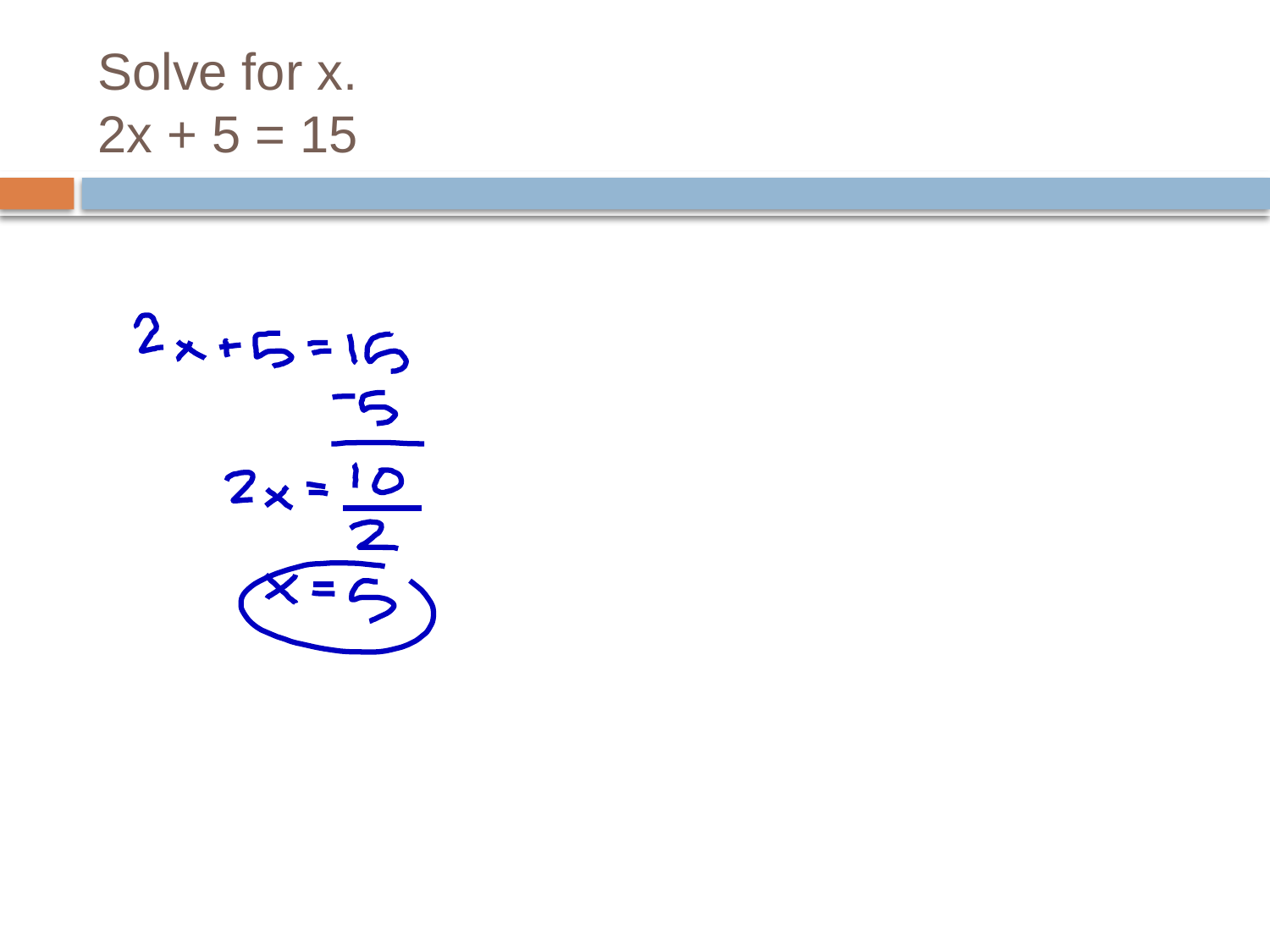

# Solve for x. 2x + 5 = 15